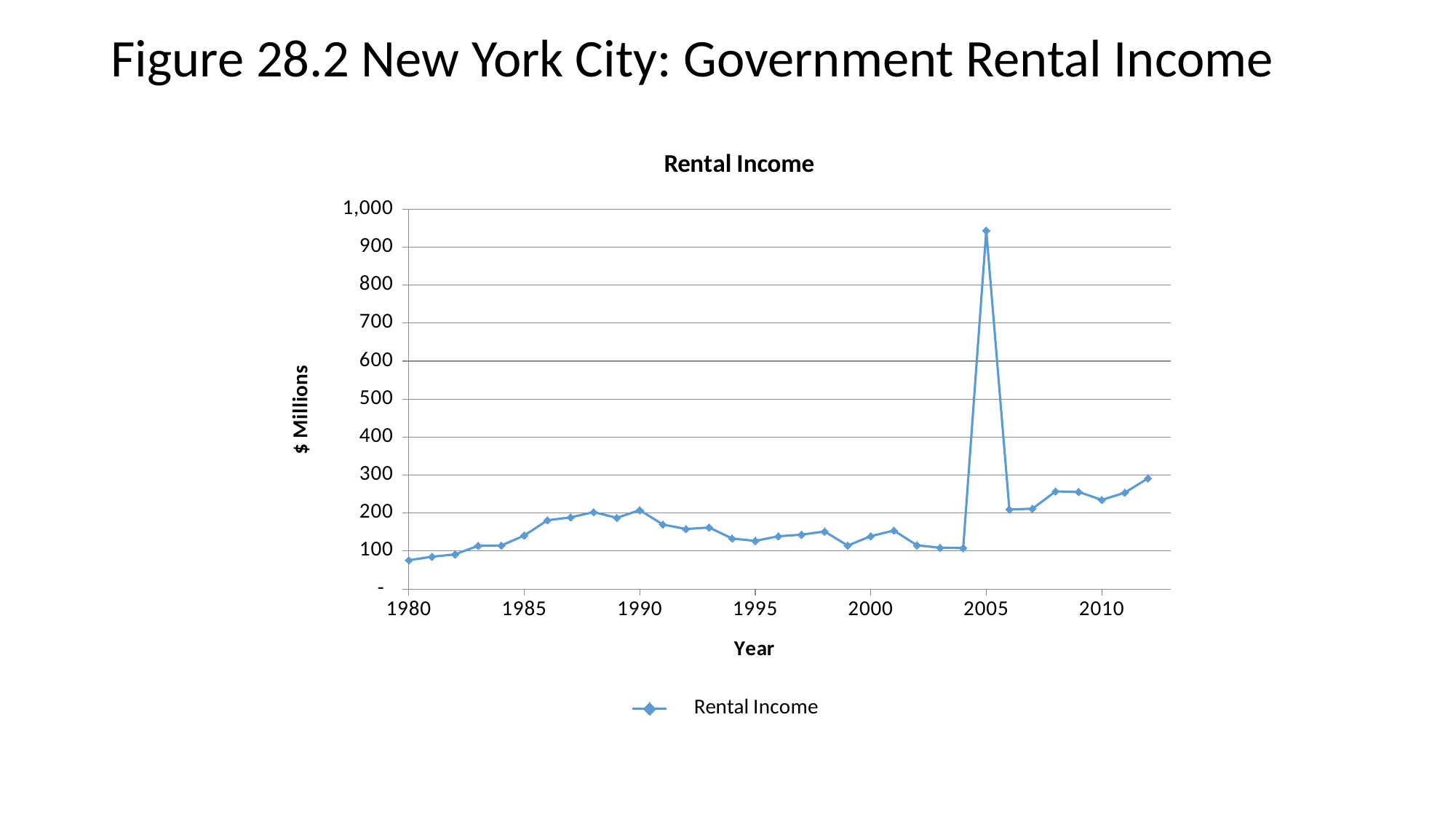

# Figure 28.2 New York City: Government Rental Income

### Chart:

| Category |      Rental Income  |
|---|---|